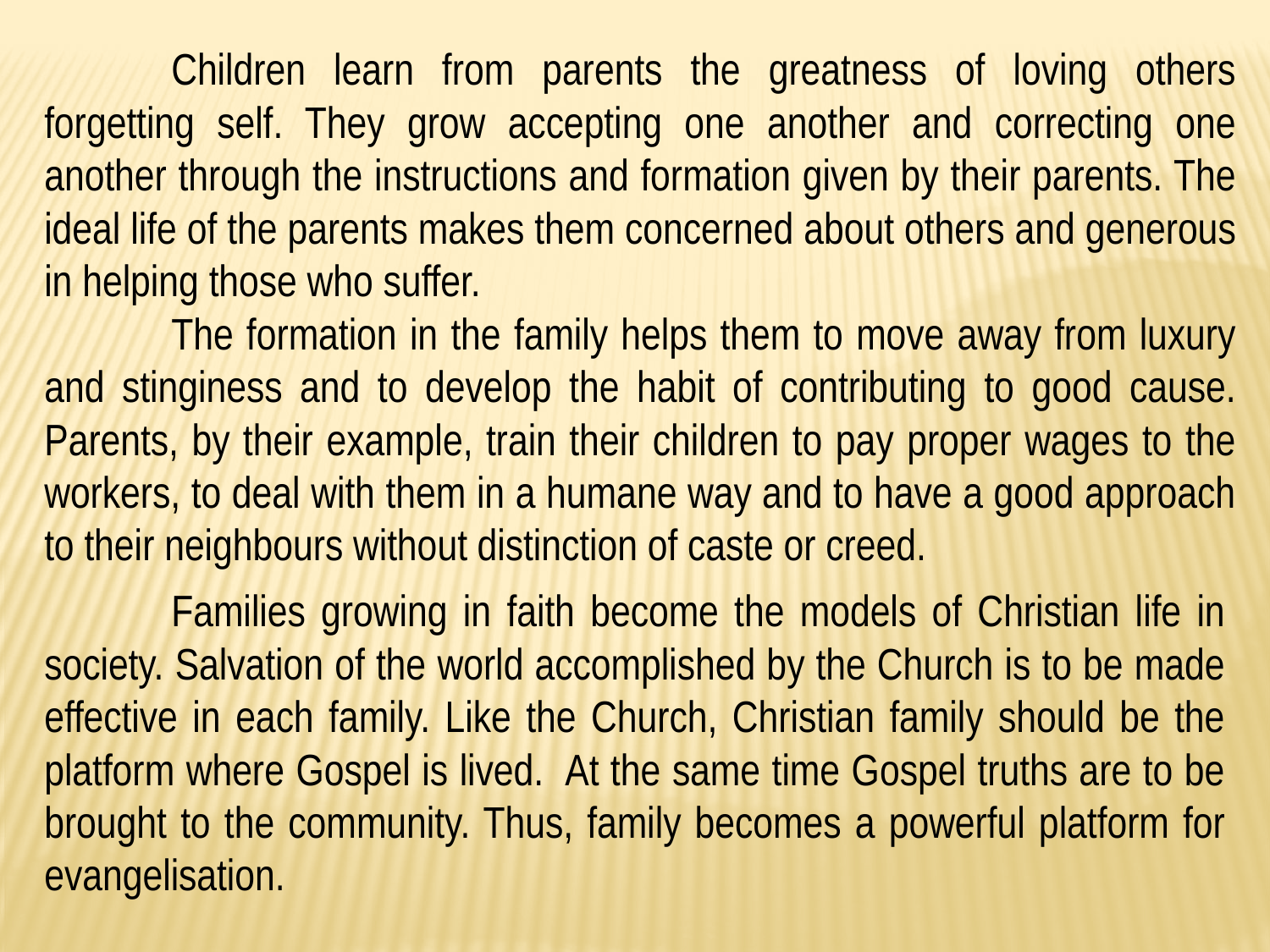

Children learn from parents the greatness of loving others forgetting self. They grow accepting one another and correcting one another through the instructions and formation given by their parents. The ideal life of the parents makes them concerned about others and generous in helping those who suffer.
	The formation in the family helps them to move away from luxury and stinginess and to develop the habit of contributing to good cause. Parents, by their example, train their children to pay proper wages to the workers, to deal with them in a humane way and to have a good approach to their neighbours without distinction of caste or creed.
	Families growing in faith become the models of Christian life in society. Salvation of the world accomplished by the Church is to be made effective in each family. Like the Church, Christian family should be the platform where Gospel is lived.  At the same time Gospel truths are to be brought to the community. Thus, family becomes a powerful platform for evangelisation.